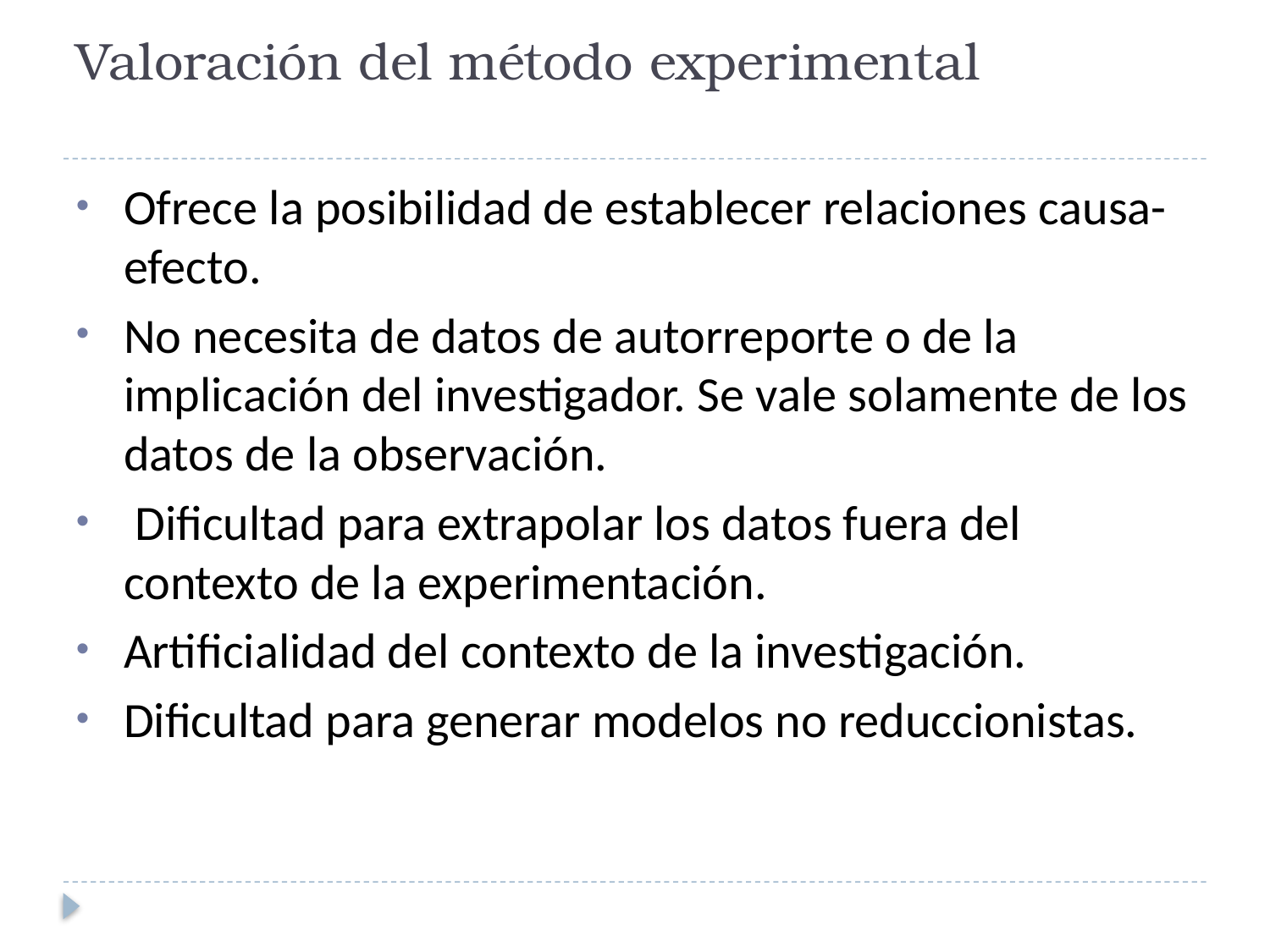

# Valoración del método experimental
Ofrece la posibilidad de establecer relaciones causa-efecto.
No necesita de datos de autorreporte o de la implicación del investigador. Se vale solamente de los datos de la observación.
 Dificultad para extrapolar los datos fuera del contexto de la experimentación.
Artificialidad del contexto de la investigación.
Dificultad para generar modelos no reduccionistas.